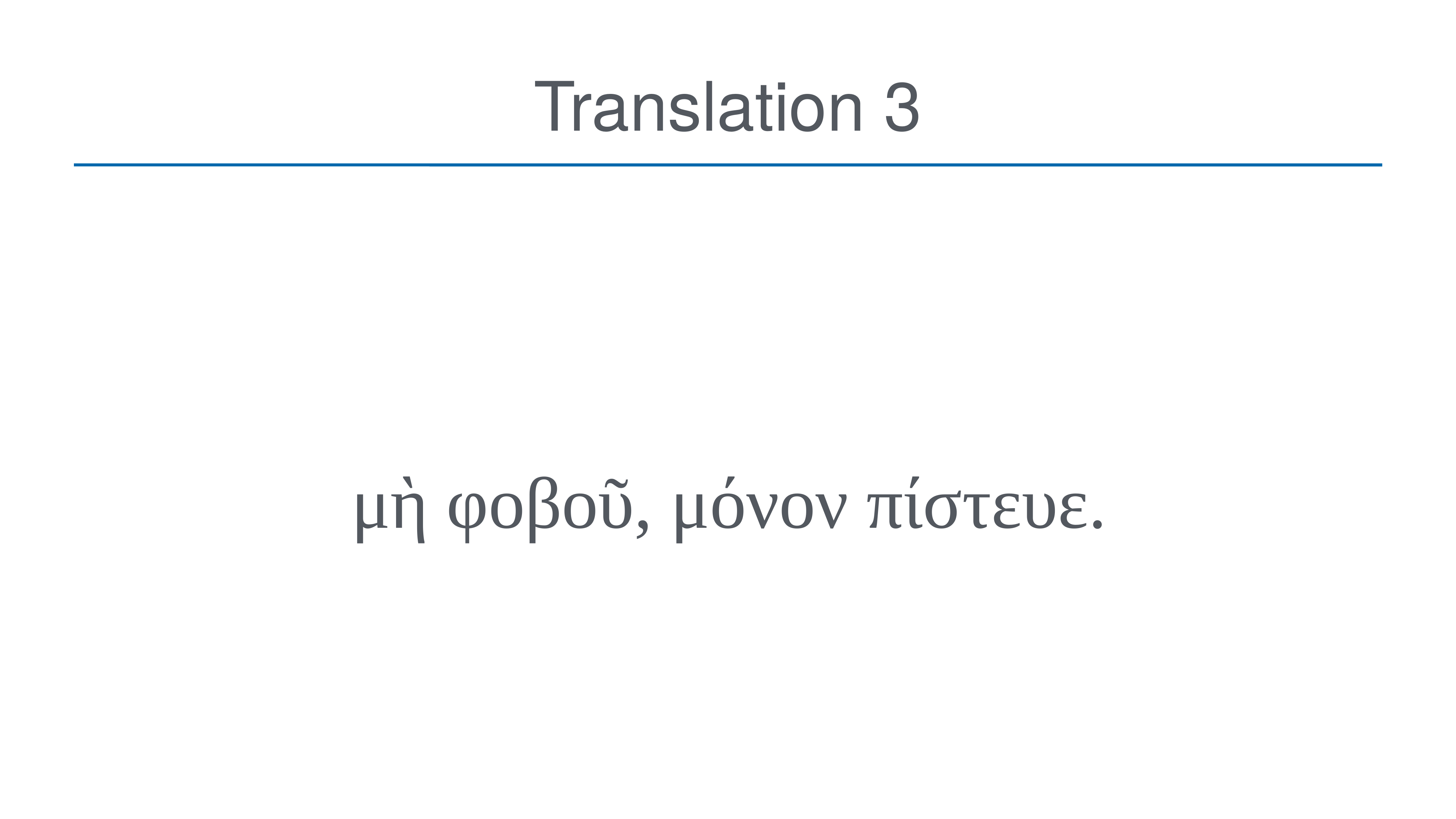

# Translation 3
μὴ φοβοῦ, μόνον πίστευε.